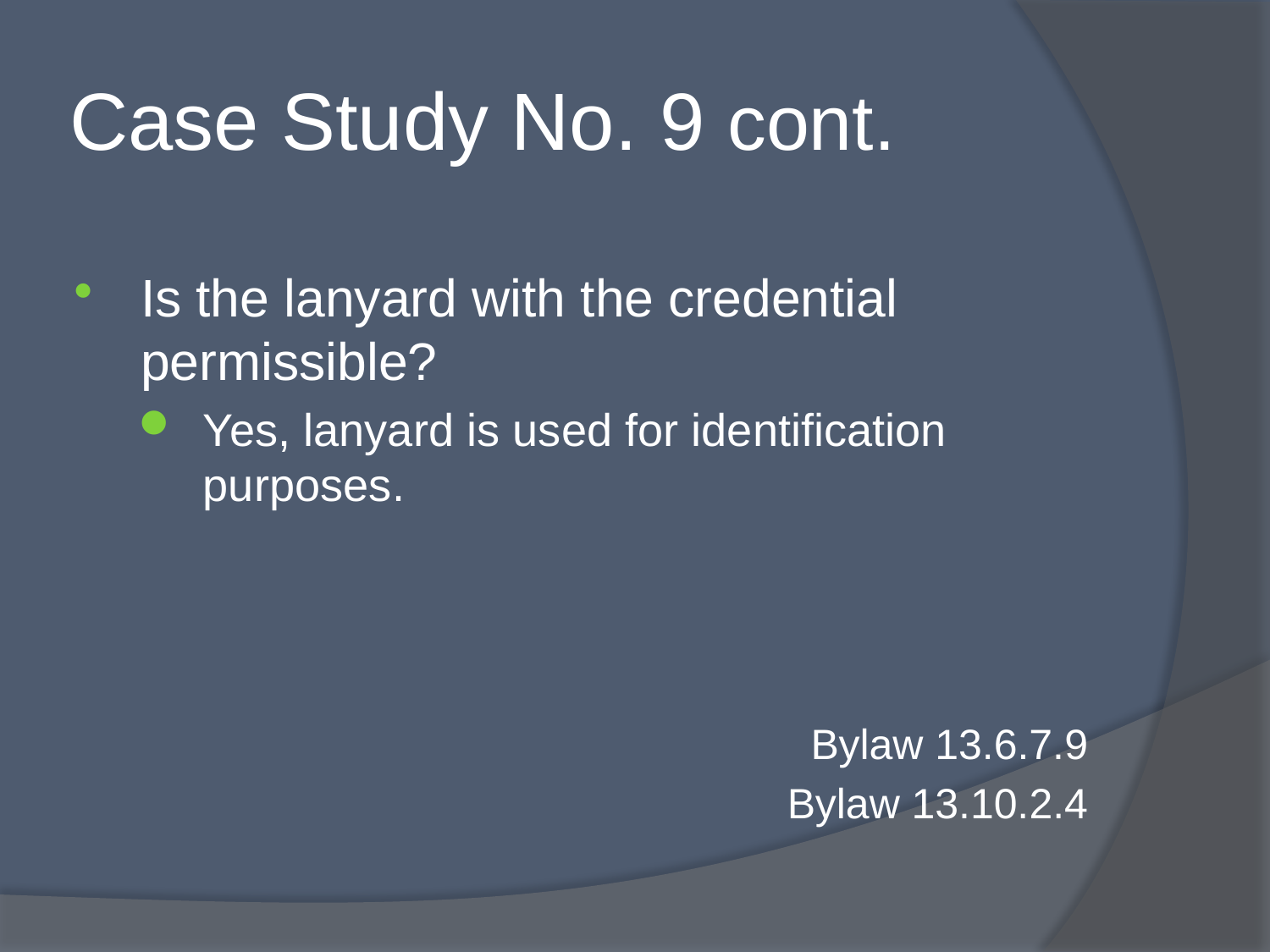

# Case Study No. 9 cont.

Is the lanyard with the credential permissible?
Yes, lanyard is used for identification purposes.

Bylaw 13.6.7.9
Bylaw 13.10.2.4